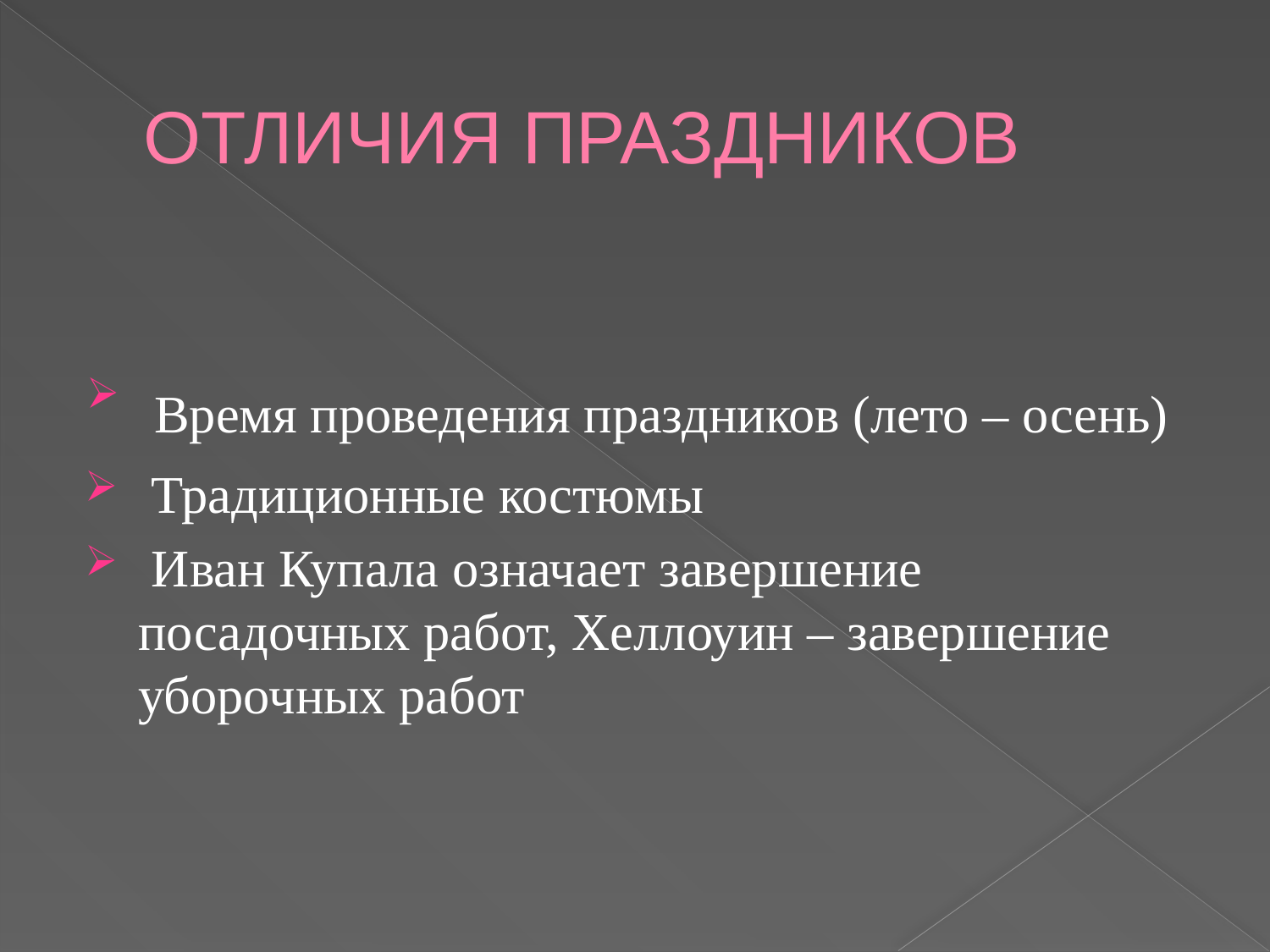

# ОТЛИЧИЯ ПРАЗДНИКОВ

 Время проведения праздников (лето – осень)
 Традиционные костюмы
 Иван Купала означает завершение посадочных работ, Хеллоуин – завершение уборочных работ